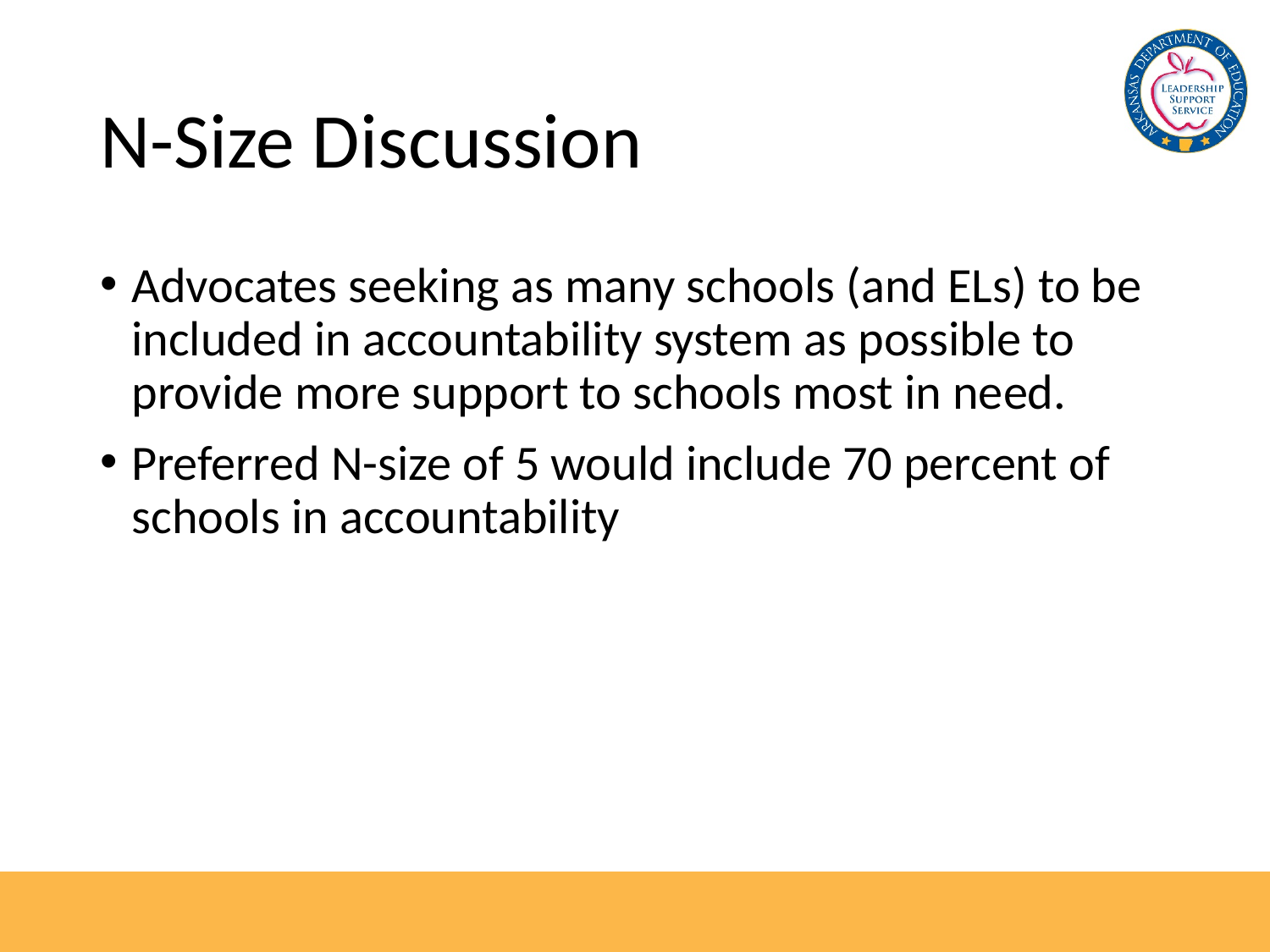

# N-Size Discussion
Advocates seeking as many schools (and ELs) to be included in accountability system as possible to provide more support to schools most in need.
Preferred N-size of 5 would include 70 percent of schools in accountability